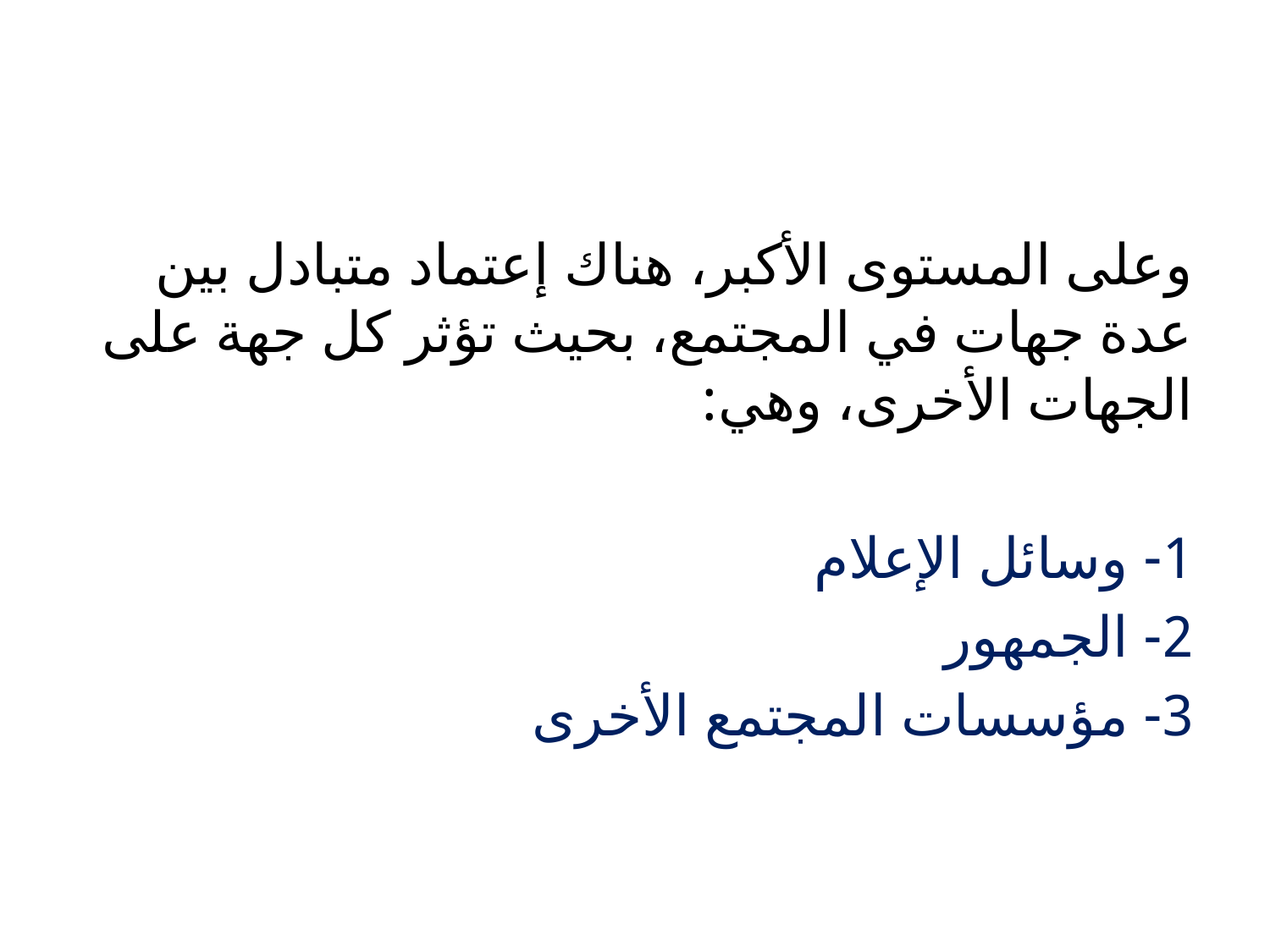

#
وعلى المستوى الأكبر، هناك إعتماد متبادل بين عدة جهات في المجتمع، بحيث تؤثر كل جهة على الجهات الأخرى، وهي:

1- وسائل الإعلام
2- الجمهور
3- مؤسسات المجتمع الأخرى